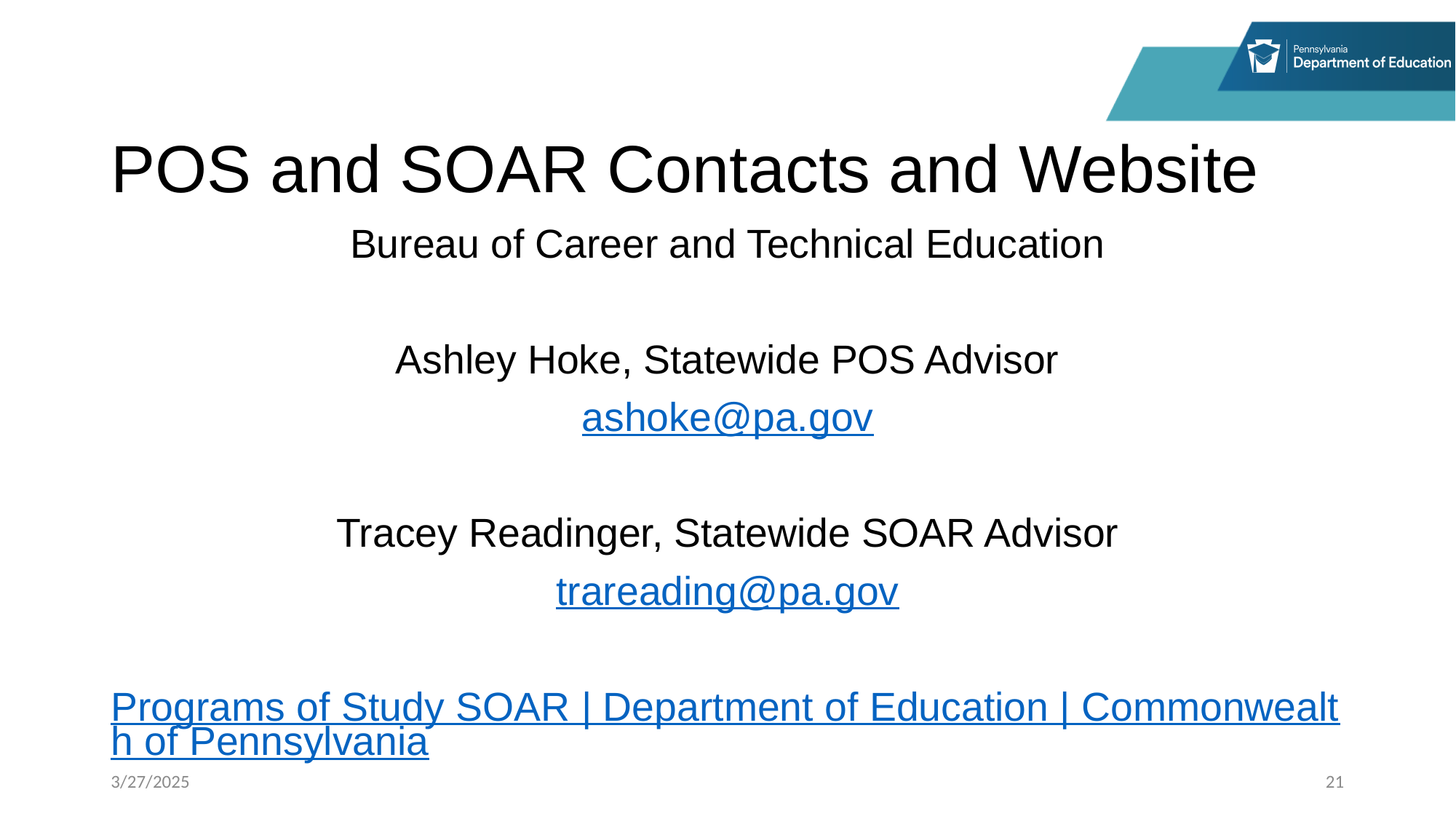

# POS and SOAR Contacts and Website
Bureau of Career and Technical Education

Ashley Hoke, Statewide POS Advisor
ashoke@pa.gov

Tracey Readinger, Statewide SOAR Advisor
trareading@pa.gov

Programs of Study SOAR | Department of Education | Commonwealth of Pennsylvania
3/27/2025
21